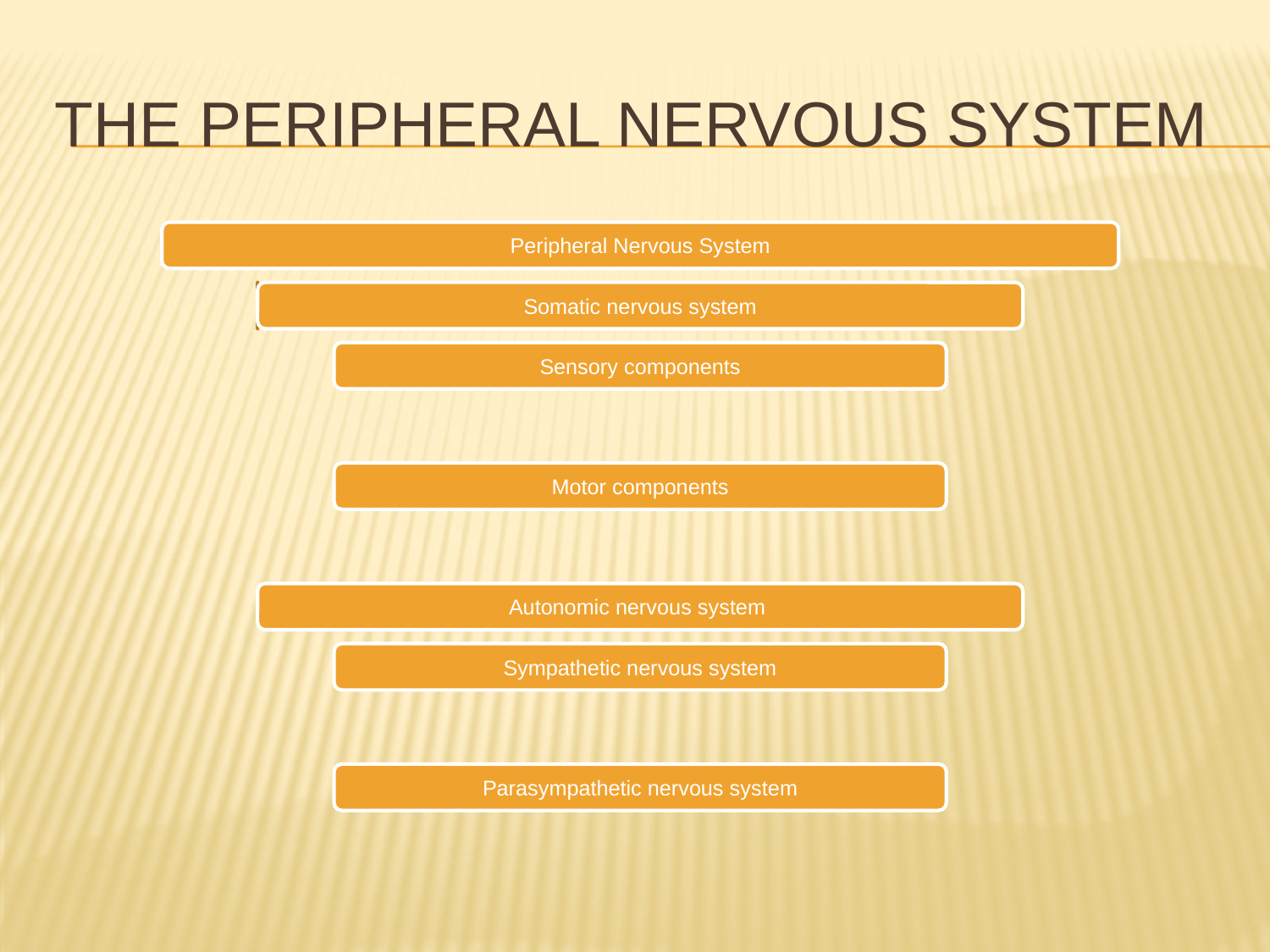

# The Peripheral Nervous System
Peripheral Nervous System
Somatic nervous system
Sensory components
Motor components
Autonomic nervous system
Sympathetic nervous system
Parasympathetic nervous system